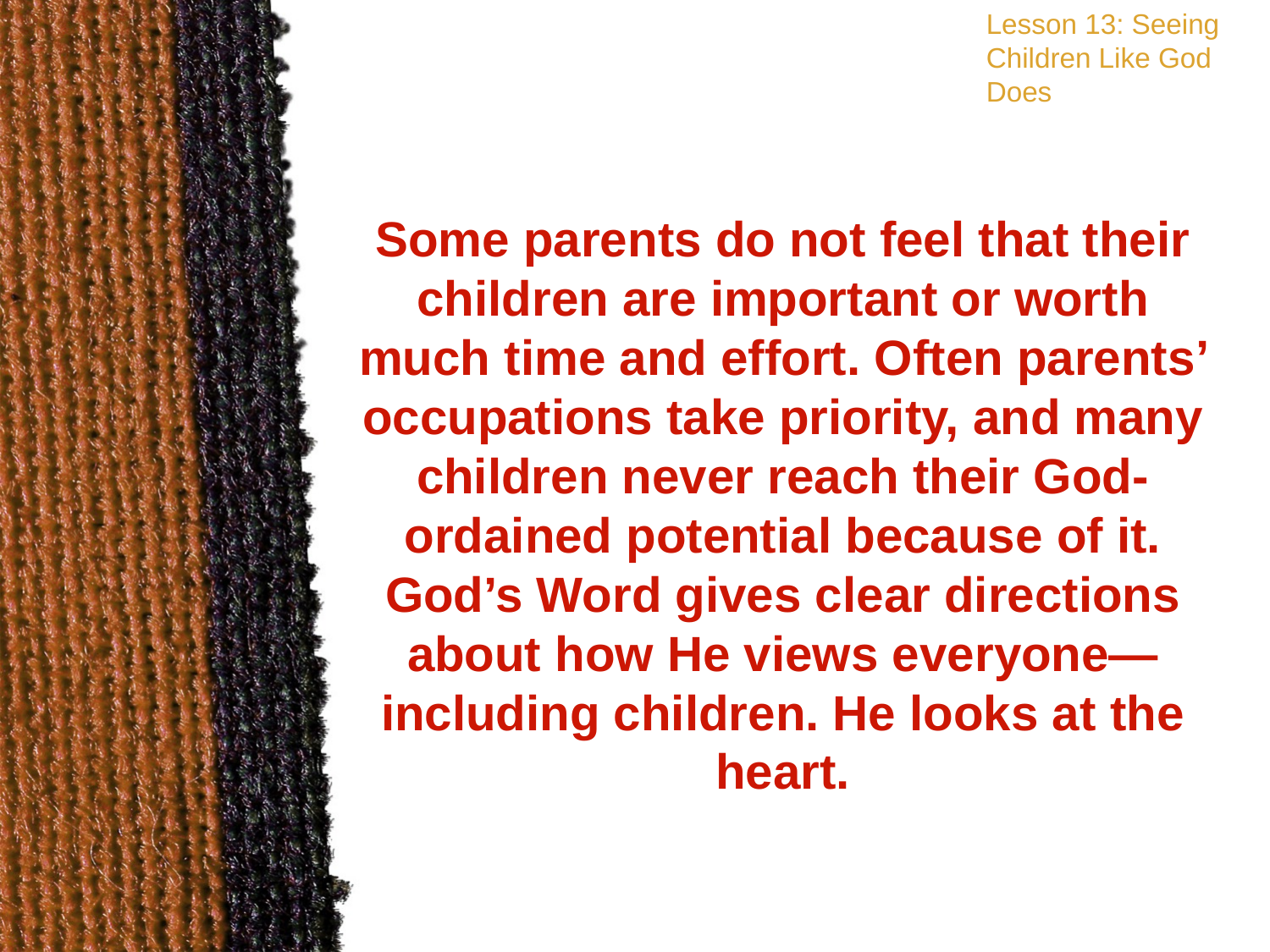

Lesson 13: Seeing Children Like God Does
Some parents do not feel that their children are important or worth much time and effort. Often parents’ occupations take priority, and many children never reach their God-ordained potential because of it. God’s Word gives clear directions about how He views everyone—including children. He looks at the heart.